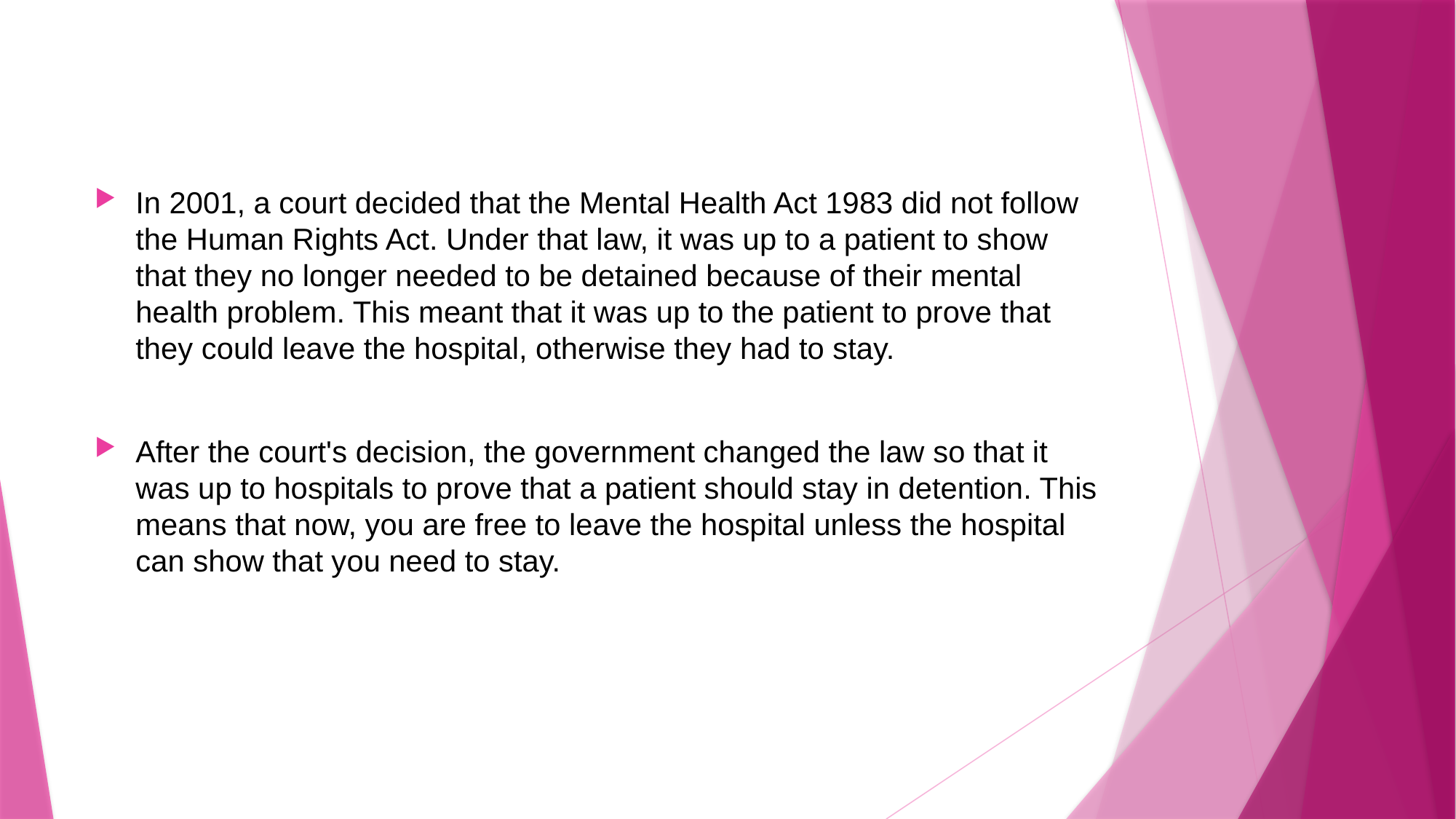

In 2001, a court decided that the Mental Health Act 1983 did not follow the Human Rights Act. Under that law, it was up to a patient to show that they no longer needed to be detained because of their mental health problem. This meant that it was up to the patient to prove that they could leave the hospital, otherwise they had to stay.

After the court's decision, the government changed the law so that it was up to hospitals to prove that a patient should stay in detention. This means that now, you are free to leave the hospital unless the hospital can show that you need to stay.